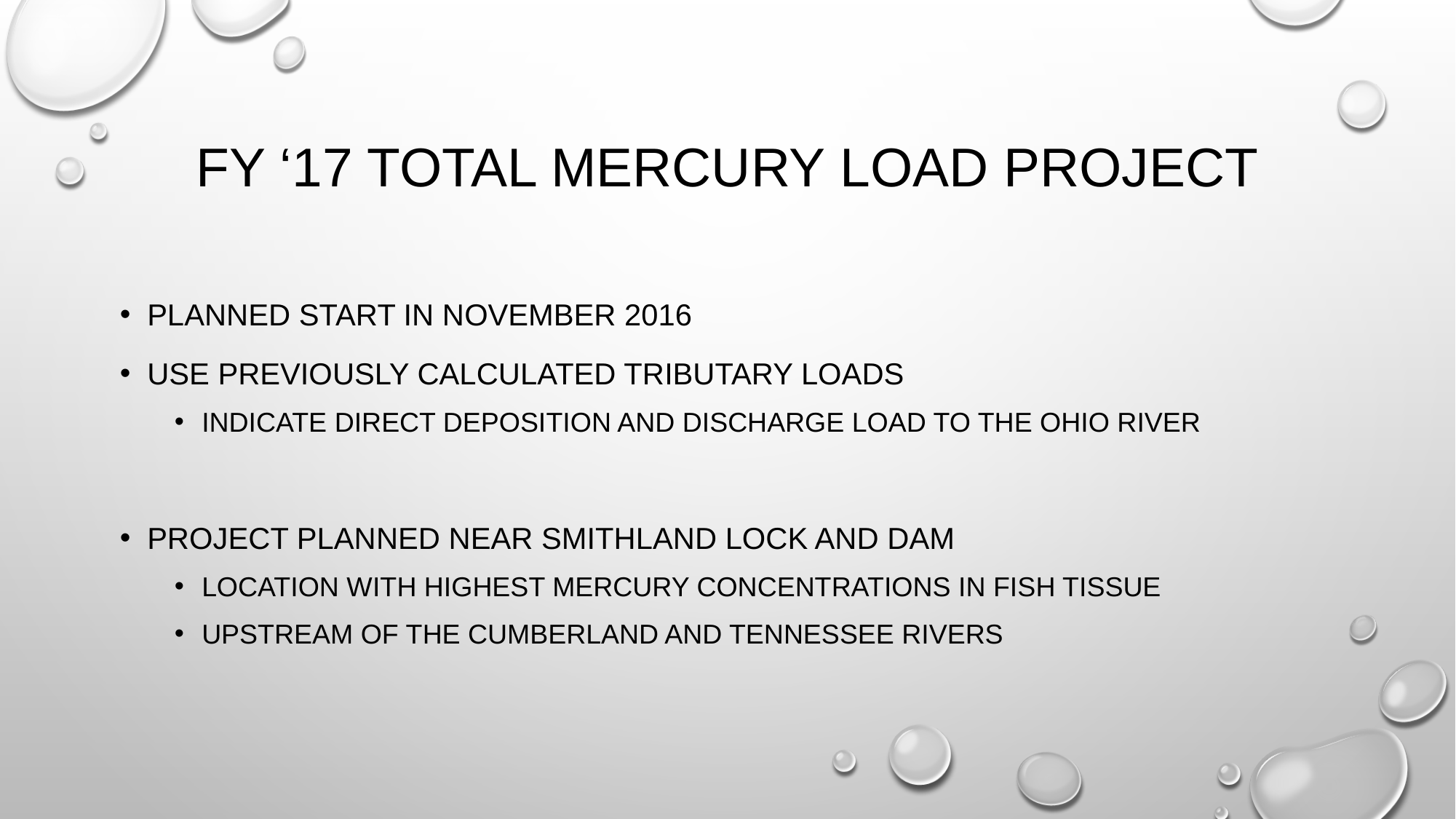

# FY ‘17 Total Mercury Load Project
Planned start in November 2016
Use Previously Calculated Tributary loads
indicate Direct deposition and discharge load to the Ohio River

Project planned near smithland lock and dam
Location with highest mercury concentrations in fish tissue
Upstream of the Cumberland and Tennessee rivers